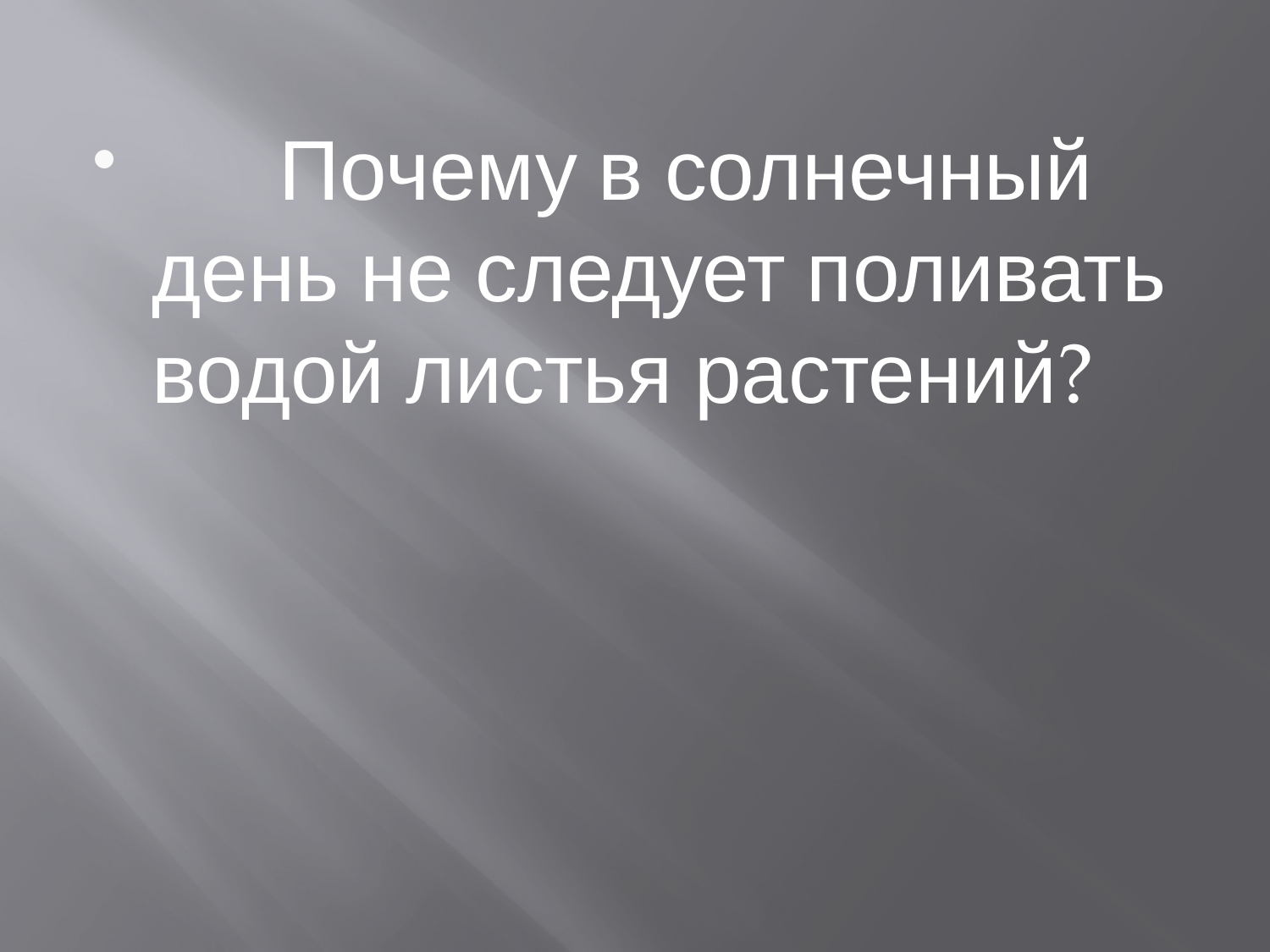

Почему в солнечный день не следует поливать водой листья растений?